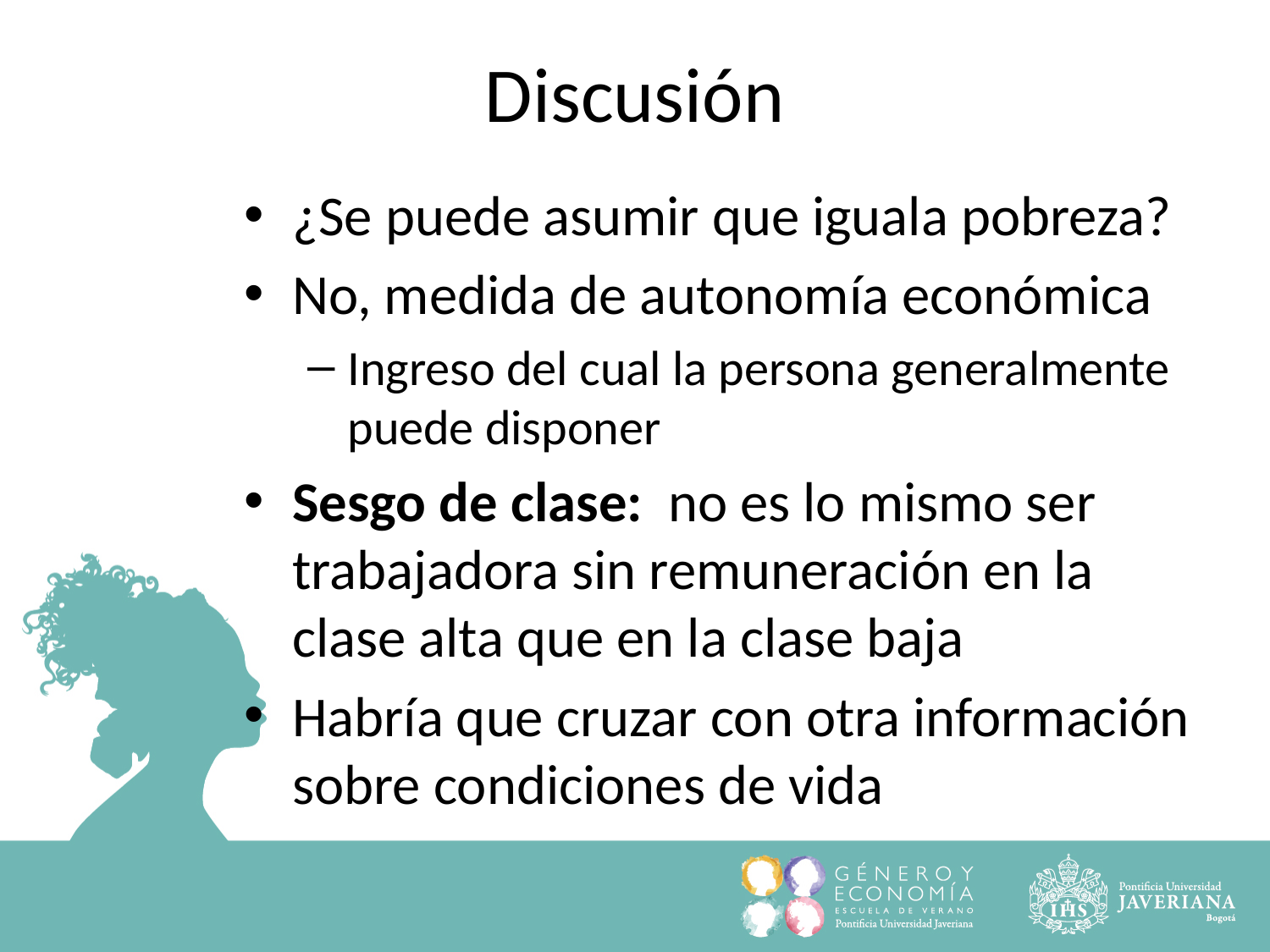

Discusión
¿Se puede asumir que iguala pobreza?
No, medida de autonomía económica
Ingreso del cual la persona generalmente puede disponer
Sesgo de clase:  no es lo mismo ser trabajadora sin remuneración en la clase alta que en la clase baja
Habría que cruzar con otra información sobre condiciones de vida